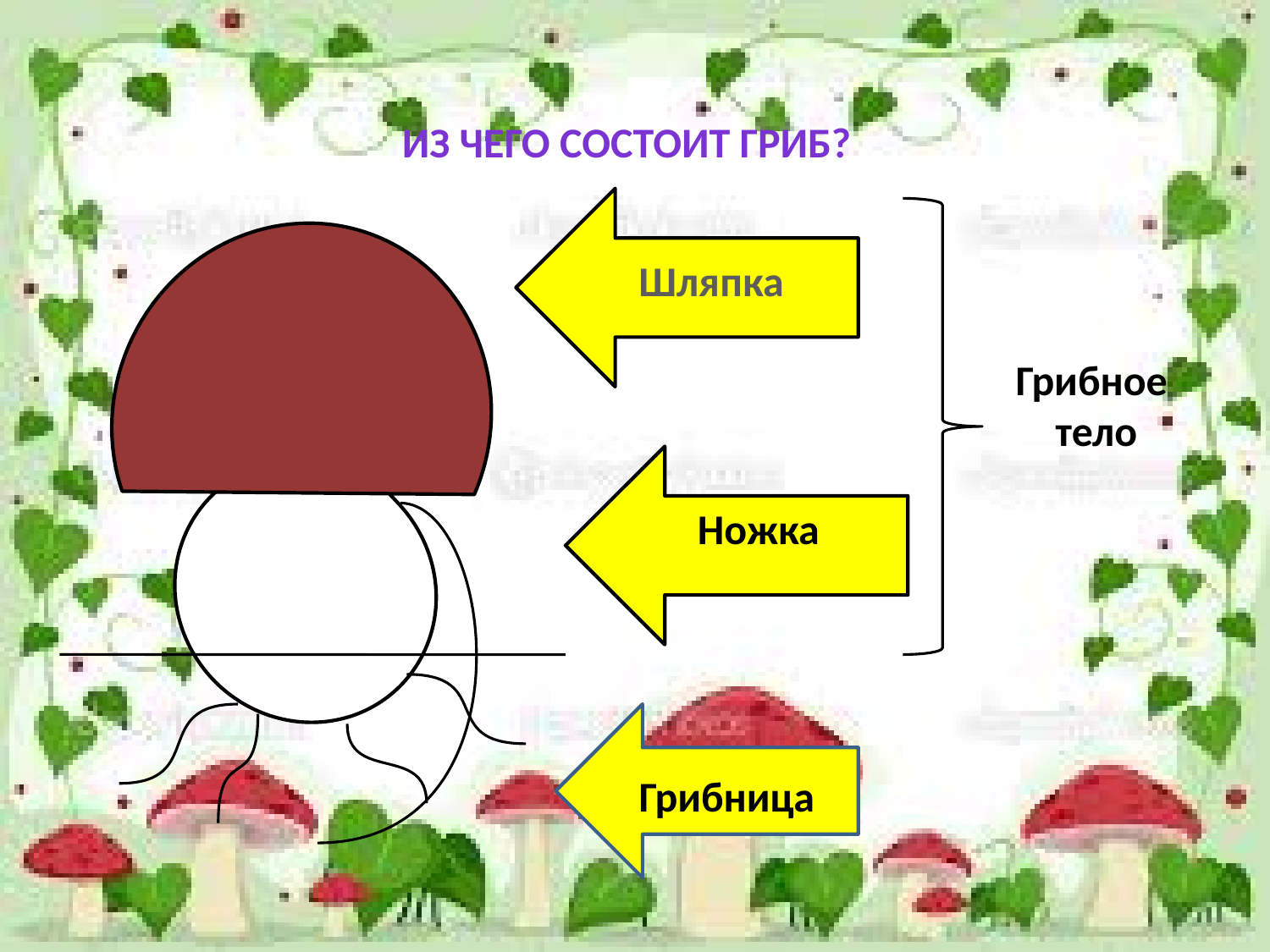

Из чего состоит гриб?

Шляпка
Грибное
тело

Ножка

Грибница